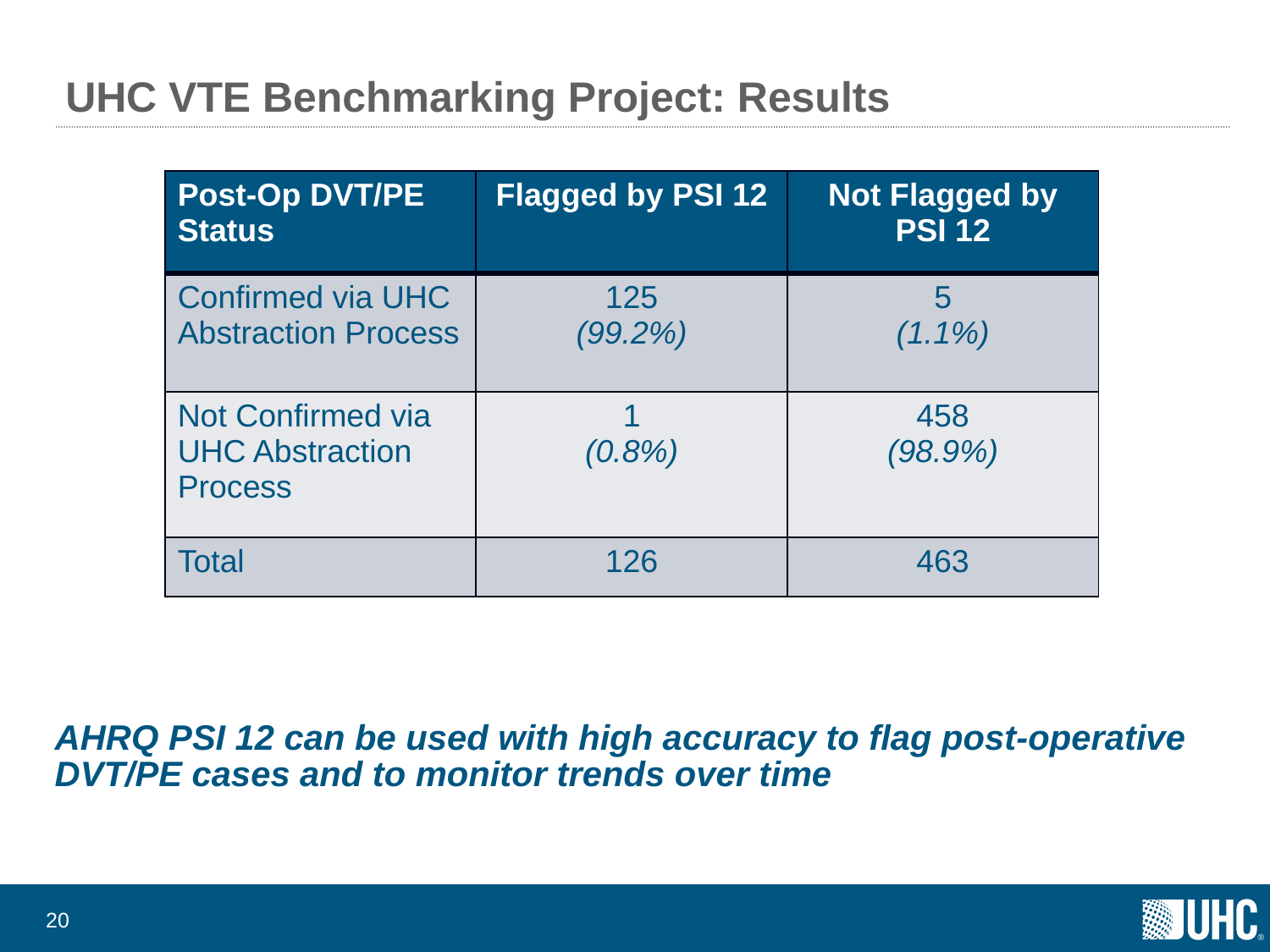

# UHC VTE Benchmarking Project: Results
| Post-Op DVT/PE Status | Flagged by PSI 12 | Not Flagged by PSI 12 |
| --- | --- | --- |
| Confirmed via UHC Abstraction Process | 125 (99.2%) | 5 (1.1%) |
| Not Confirmed via UHC Abstraction Process | 1 (0.8%) | 458 (98.9%) |
| Total | 126 | 463 |
AHRQ PSI 12 can be used with high accuracy to flag post-operative DVT/PE cases and to monitor trends over time
20